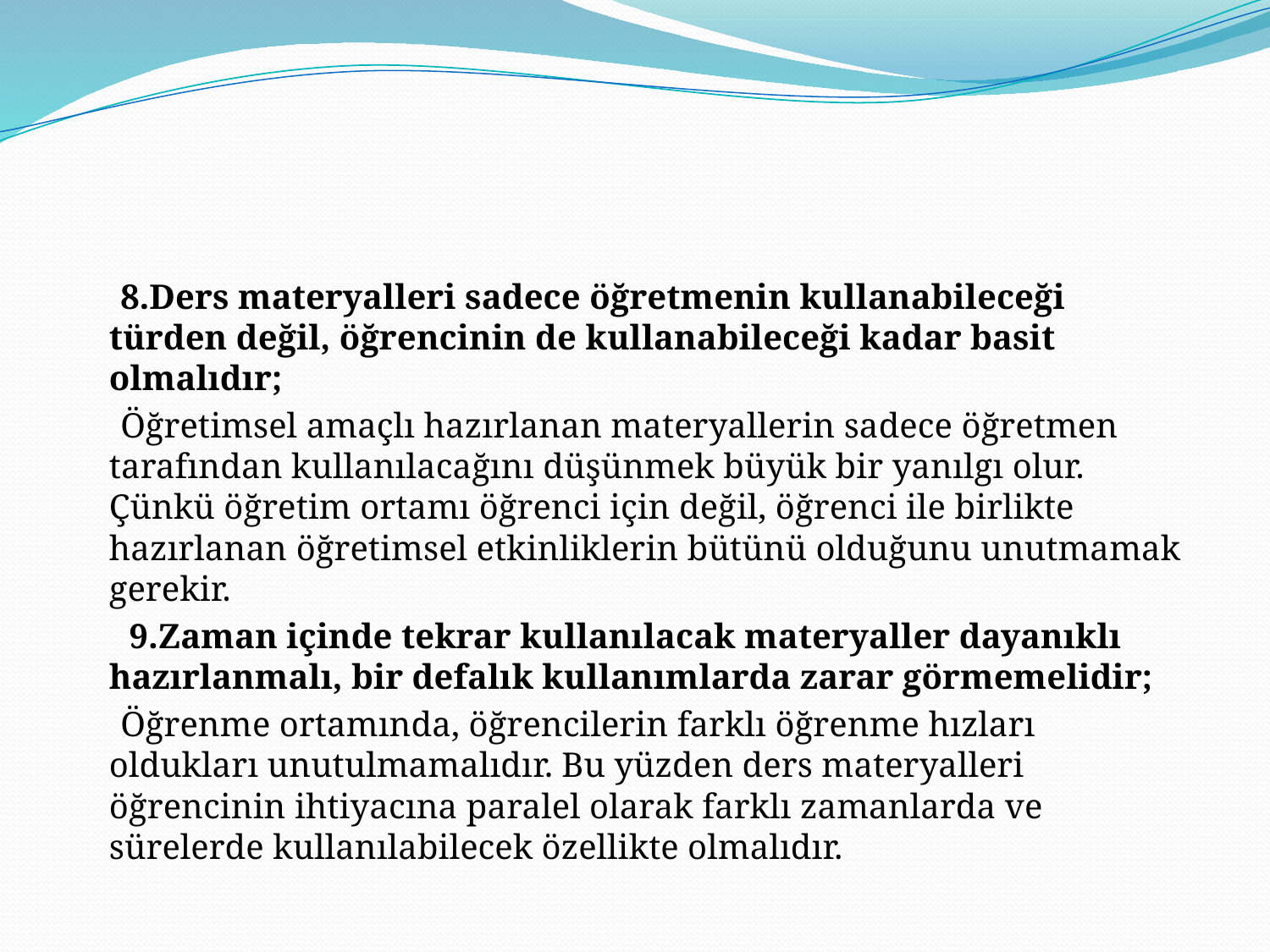

#
     8.Ders materyalleri sadece öğretmenin kullanabileceği türden değil, öğrencinin de kullanabileceği kadar basit olmalıdır;
     Öğretimsel amaçlı hazırlanan materyallerin sadece öğretmen tarafından kullanılacağını düşünmek büyük bir yanılgı olur. Çünkü öğretim ortamı öğrenci için değil, öğrenci ile birlikte hazırlanan öğretimsel etkinliklerin bütünü olduğunu unutmamak gerekir.
      9.Zaman içinde tekrar kullanılacak materyaller dayanıklı hazırlanmalı, bir defalık kullanımlarda zarar görmemelidir;
     Öğrenme ortamında, öğrencilerin farklı öğrenme hızları oldukları unutulmamalıdır. Bu yüzden ders materyalleri öğrencinin ihtiyacına paralel olarak farklı zamanlarda ve sürelerde kullanılabilecek özellikte olmalıdır.